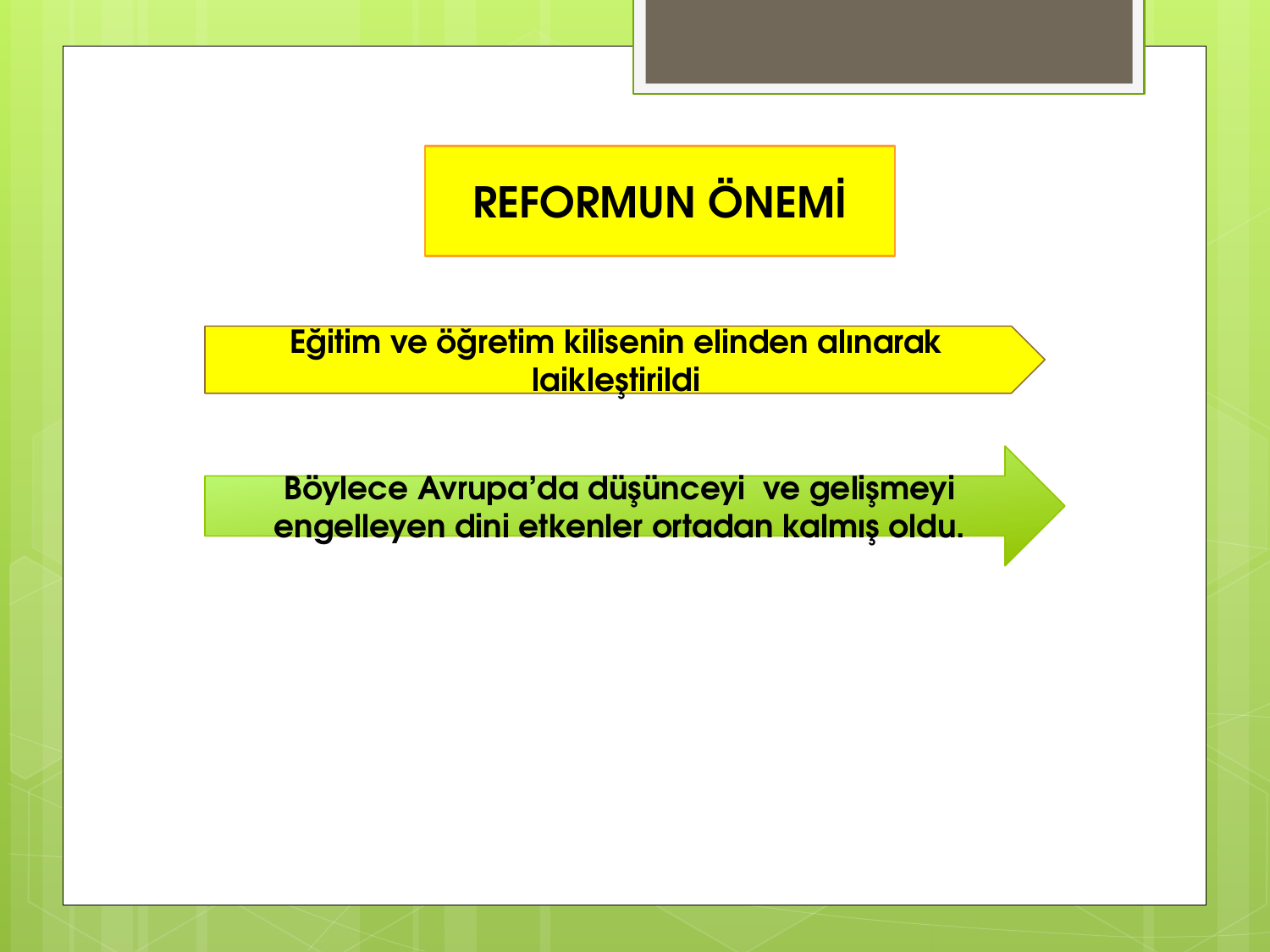

REFORMUN ÖNEMİ
Eğitim ve öğretim kilisenin elinden alınarak laikleştirildi
Böylece Avrupa’da düşünceyi  ve gelişmeyi engelleyen dini etkenler ortadan kalmış oldu.